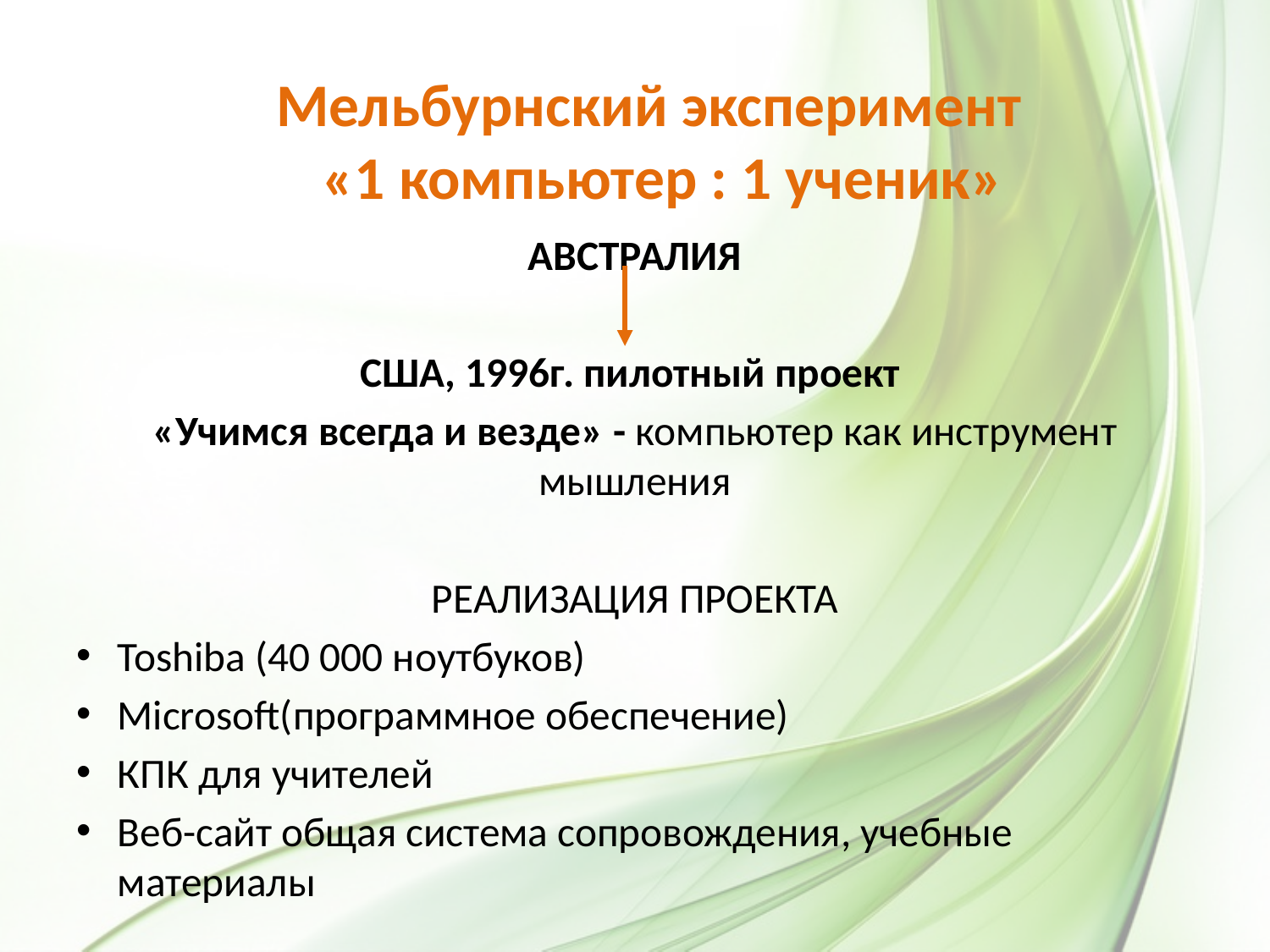

Мельбурнский эксперимент
 «1 компьютер : 1 ученик»
АВСТРАЛИЯ

США, 1996г. пилотный проект
«Учимся всегда и везде» - компьютер как инструмент мышления

РЕАЛИЗАЦИЯ ПРОЕКТА
Toshiba (40 000 ноутбуков)
Microsoft(программное обеспечение)
КПК для учителей
Веб-сайт общая система сопровождения, учебные материалы